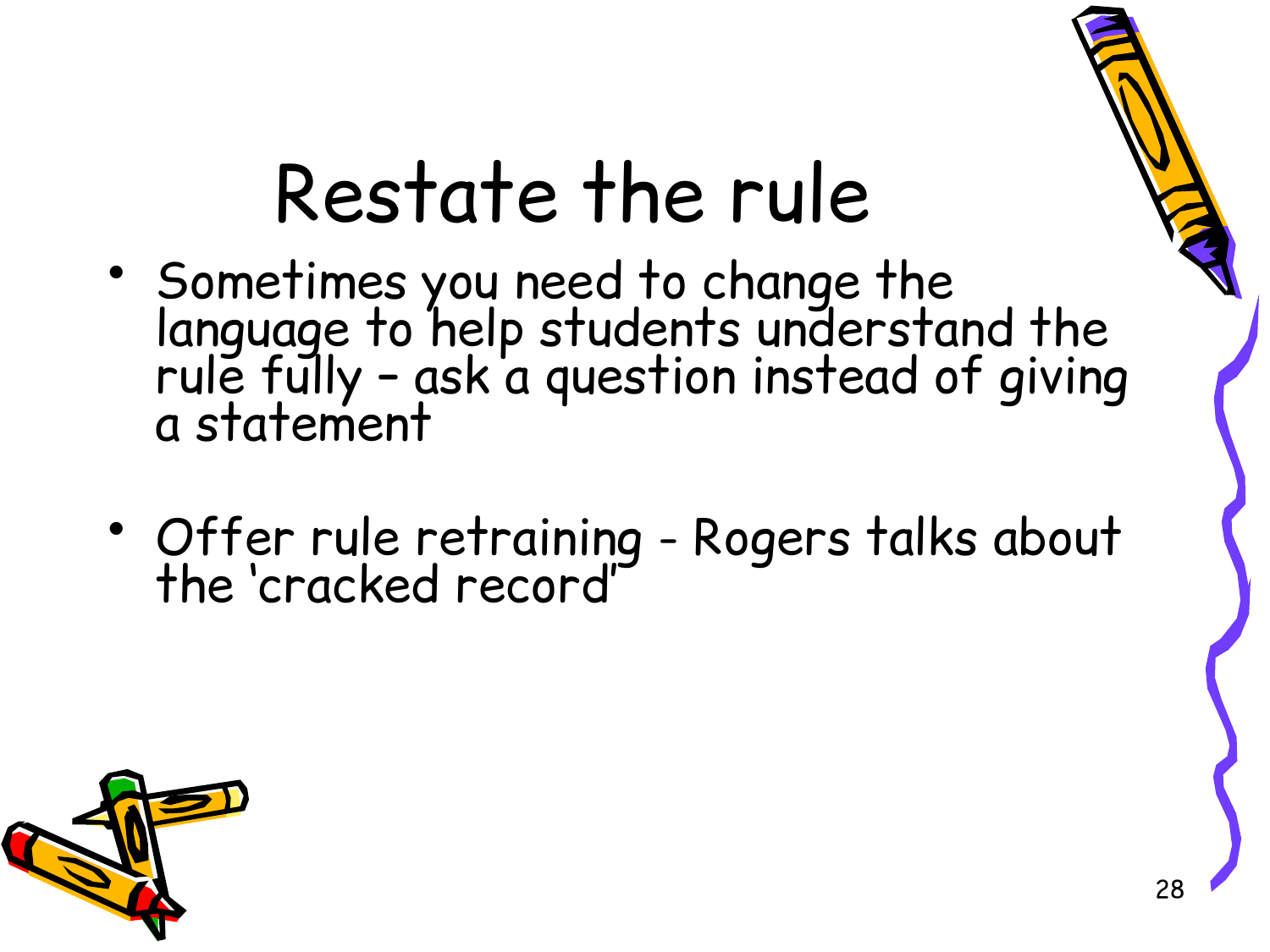

# Restate the rule
Sometimes you need to change the language to help students understand the rule fully – ask a question instead of giving a statement

Offer rule retraining - Rogers talks about the ‘cracked record’
28